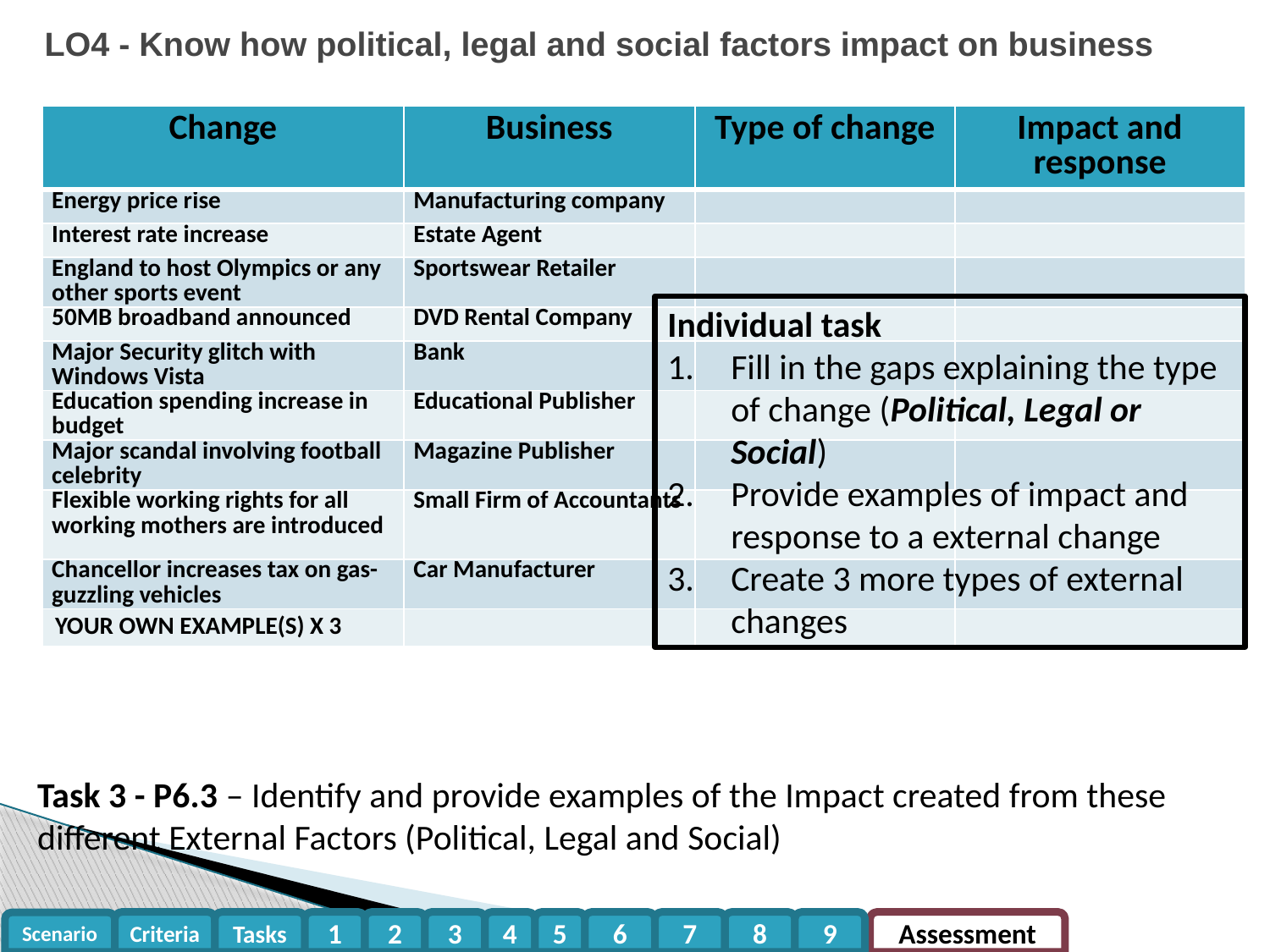

LO4 - Know how political, legal and social factors impact on business
| Change | Business | Type of change | Impact and response |
| --- | --- | --- | --- |
| Energy price rise | Manufacturing company |  |  |
| Interest rate increase | Estate Agent |  |  |
| England to host Olympics or any other sports event | Sportswear Retailer |  |  |
| 50MB broadband announced | DVD Rental Company |  |  |
| Major Security glitch with Windows Vista | Bank |  |  |
| Education spending increase in budget | Educational Publisher |  |  |
| Major scandal involving football celebrity | Magazine Publisher |  |  |
| Flexible working rights for all working mothers are introduced | Small Firm of Accountants |  |  |
| Chancellor increases tax on gas-guzzling vehicles | Car Manufacturer |  |  |
| YOUR OWN EXAMPLE(S) X 3 |  |  |  |
Individual task
Fill in the gaps explaining the type of change (Political, Legal or Social)
Provide examples of impact and response to a external change
Create 3 more types of external changes
Task 3 - P6.3 – Identify and provide examples of the Impact created from these different External Factors (Political, Legal and Social)